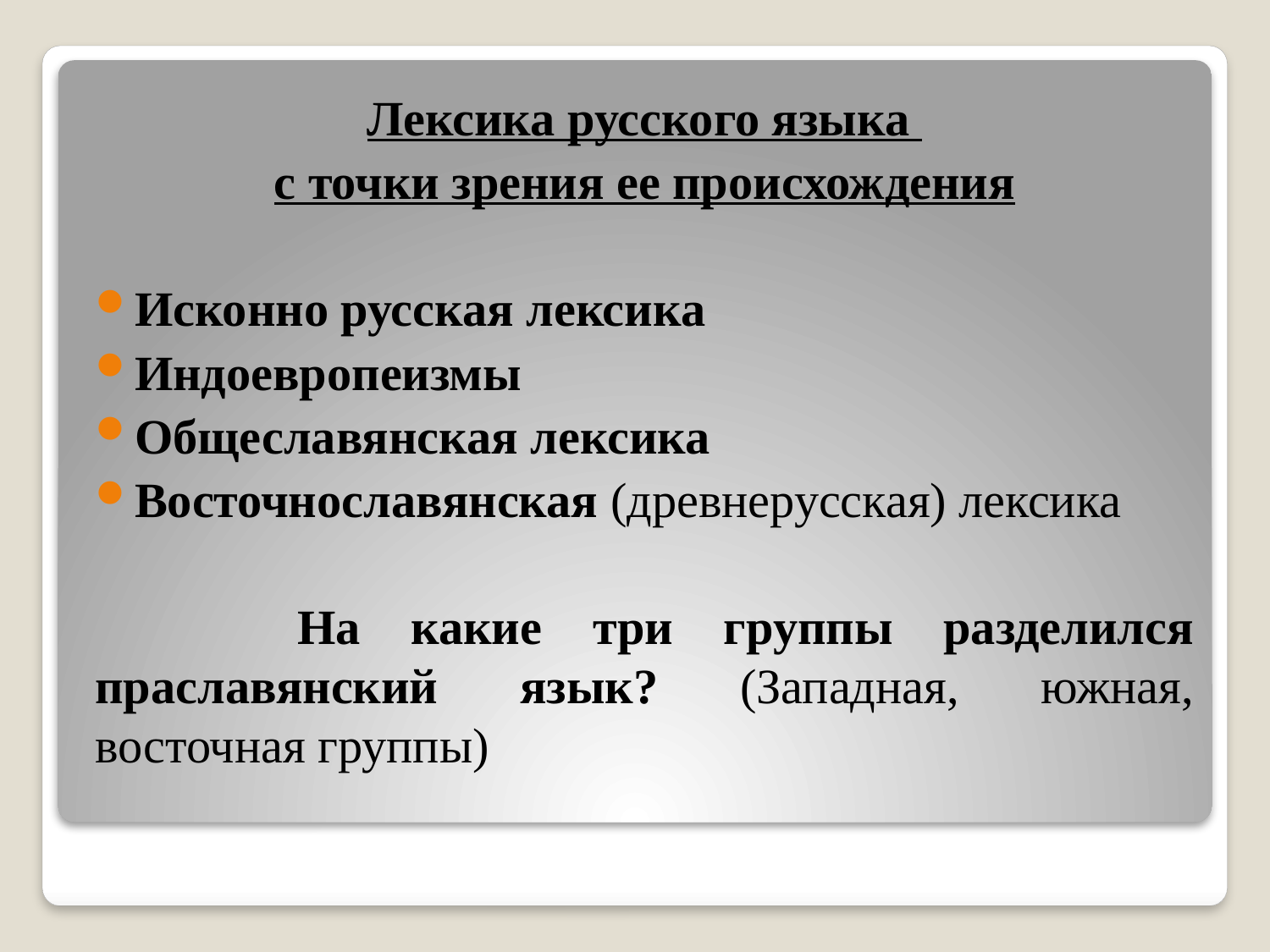

Лексика русского языка
с точки зрения ее происхождения

Исконно русская лексика
Индоевропеизмы
Общеславянская лексика
Восточнославянская (древнерусская) лексика

    На какие три группы разделился праславянский язык? (Западная, южная, восточная группы)